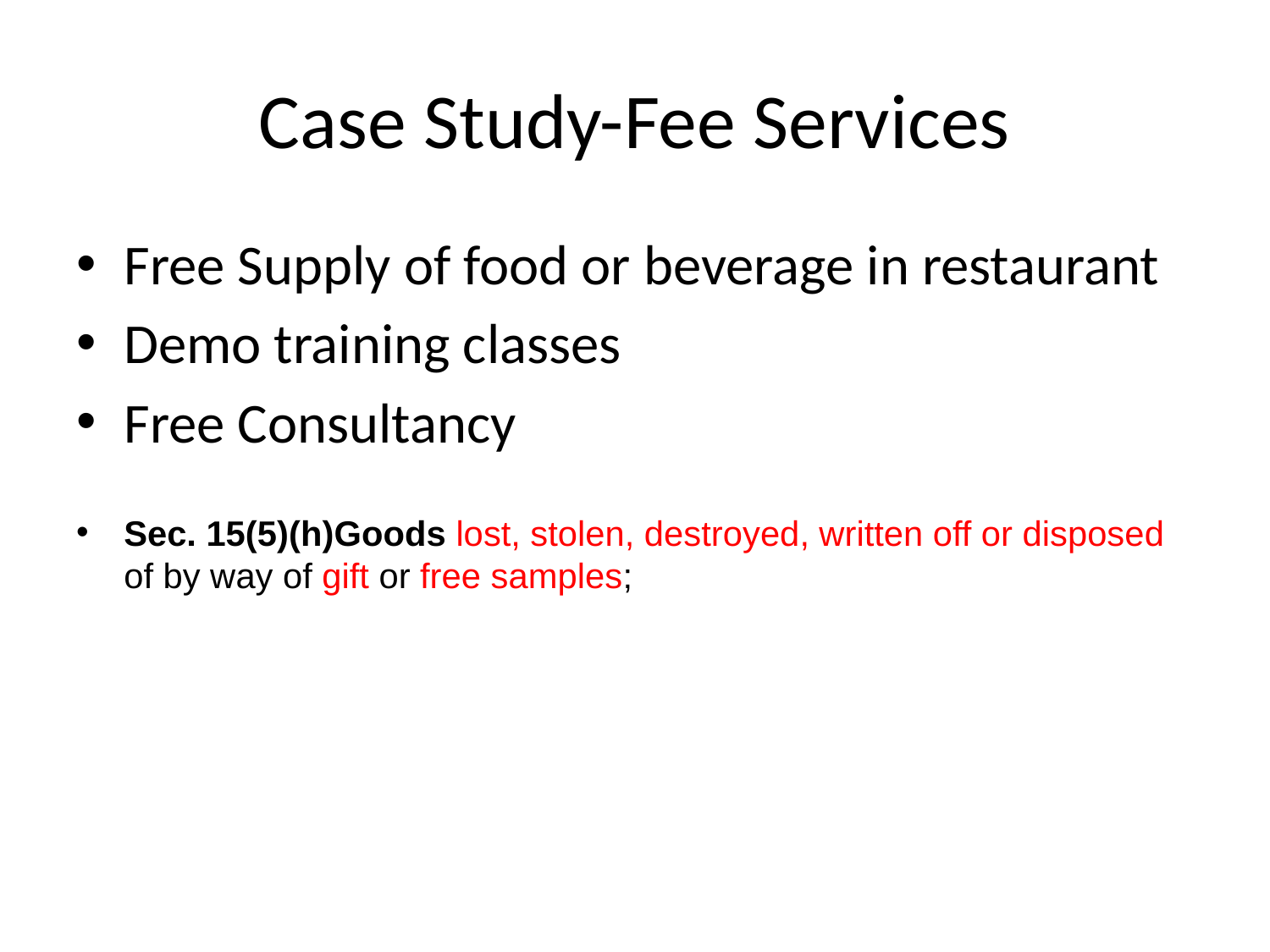

# Case Study-Fee Services
Free Supply of food or beverage in restaurant
Demo training classes
Free Consultancy

Sec. 15(5)(h)Goods lost, stolen, destroyed, written off or disposed of by way of gift or free samples;